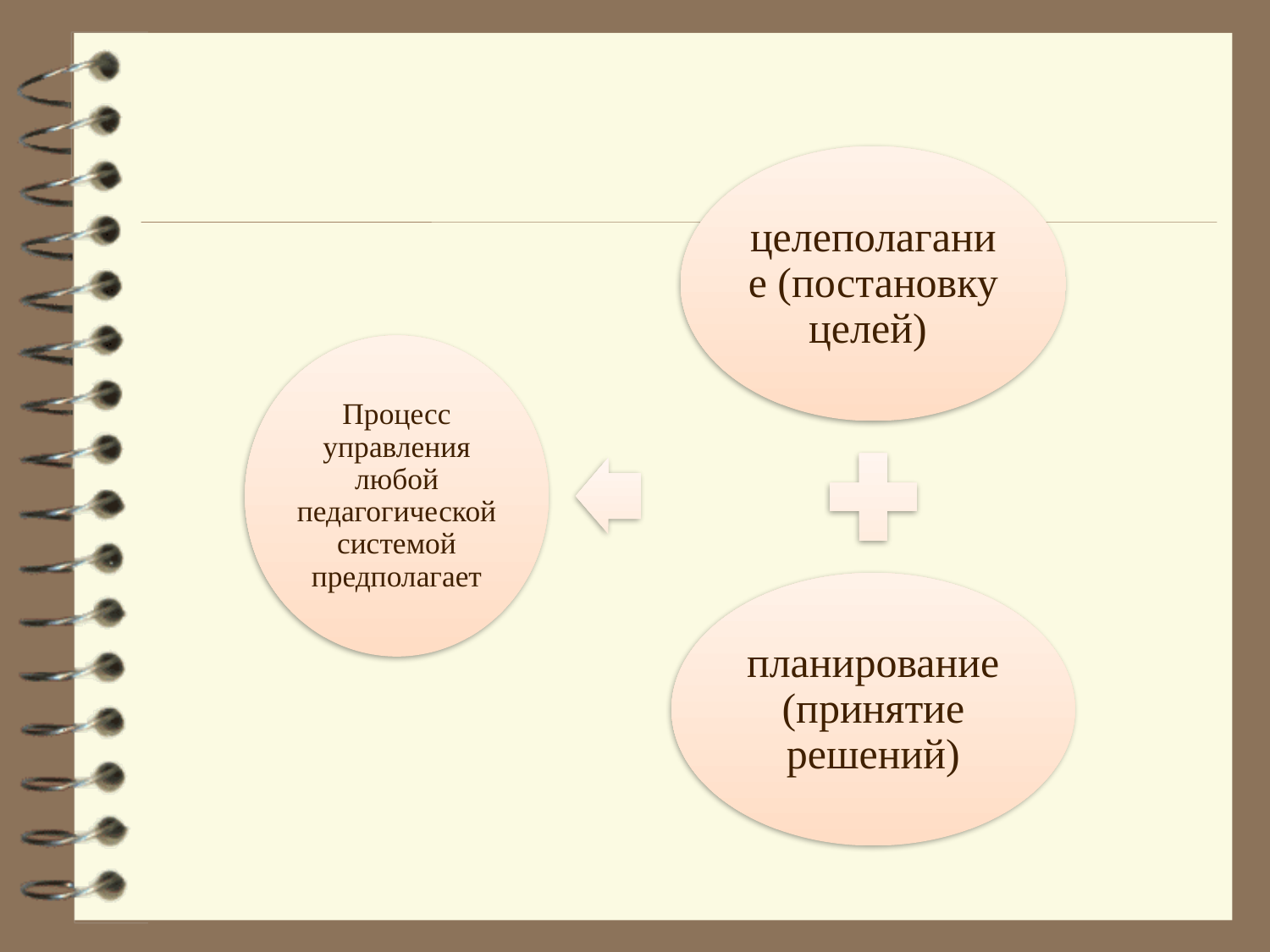

целеполагание (постановку целей)

планирование (принятие решений)

Процесс управления любой педагогической системой предполагает